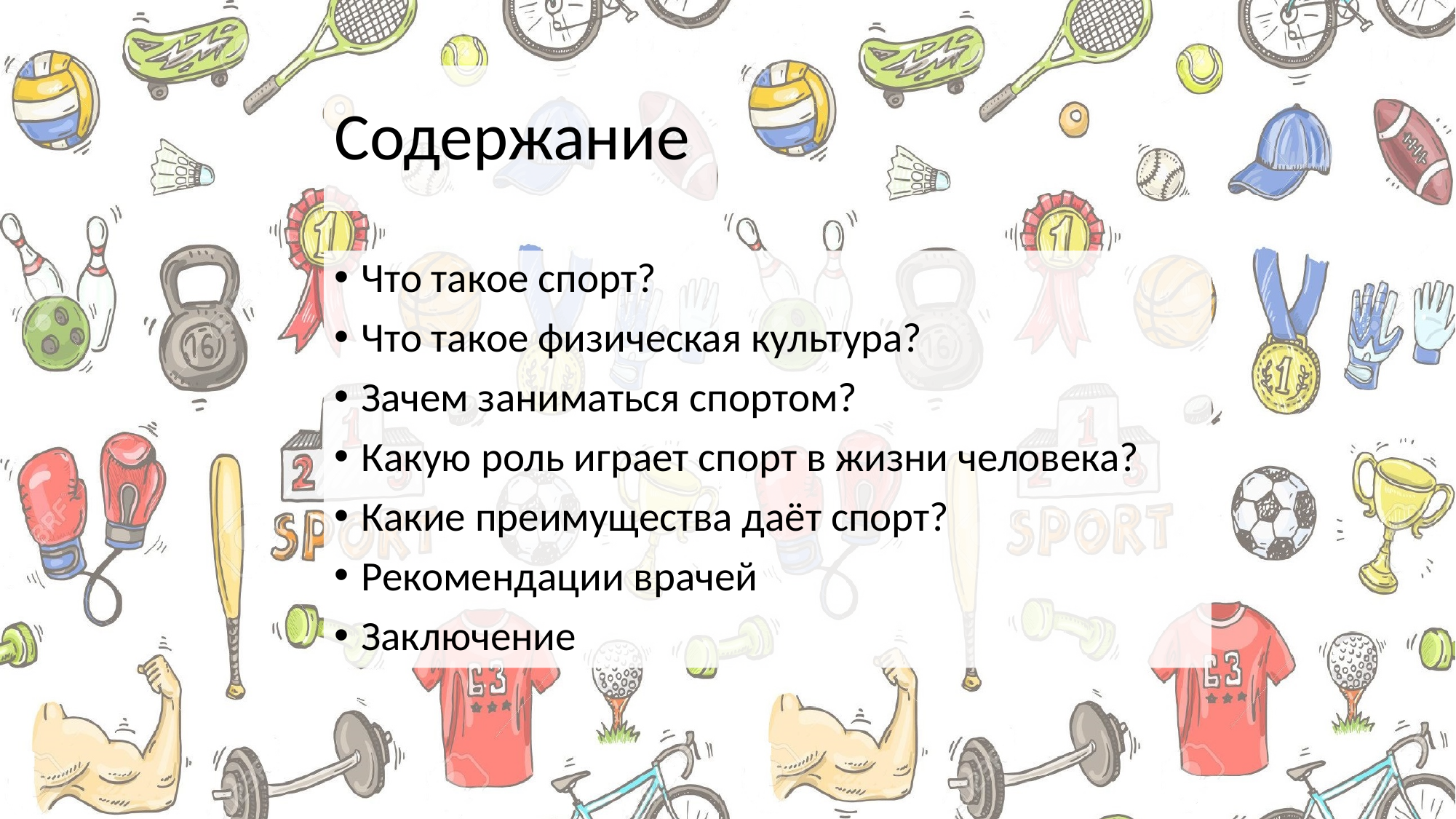

# Содержание
Что такое спорт?
Что такое физическая культура?
Зачем заниматься спортом?
Какую роль играет спорт в жизни человека?
Какие преимущества даёт спорт?
Рекомендации врачей
Заключение